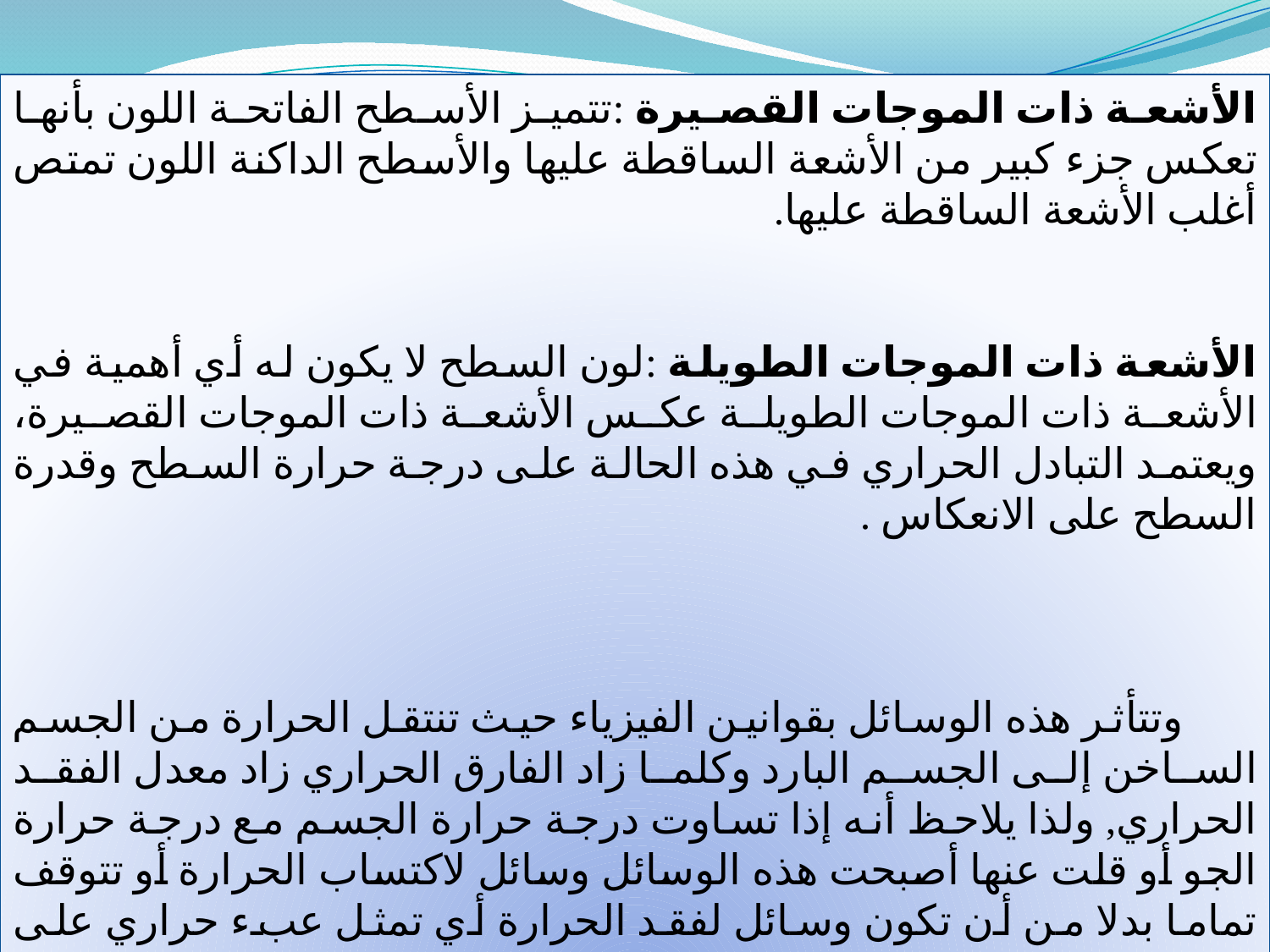

الأشعة ذات الموجات القصیرة :تتمیز الأسطح الفاتحة اللون بأنها تعكس جزء كبیر من الأشعة الساقطة علیها والأسطح الداكنة اللون تمتص أغلب الأشعة الساقطة علیها.

الأشعة ذات الموجات الطویلة :لون السطح لا یكون له أي أهمیة في الأشعة ذات الموجات الطویلة عكس الأشعة ذات الموجات القصیرة، ویعتمد التبادل الحراري في هذه الحالة على درجة حرارة السطح وقدرة السطح على الانعكاس .

       وتتأثر هذه الوسائل بقوانين الفيزياء حيث تنتقل الحرارة من الجسم الساخن إلى الجسم البارد وكلما زاد الفارق الحراري زاد معدل الفقد الحراري, ولذا يلاحظ أنه إذا تساوت درجة حرارة الجسم مع درجة حرارة الجو أو قلت عنها أصبحت هذه الوسائل وسائل لاكتساب الحرارة أو تتوقف تماما بدلا من أن تكون وسائل لفقد الحرارة أي تمثل عبء حراري على الحيوان يضاف إلى الحرارة الناتجة.